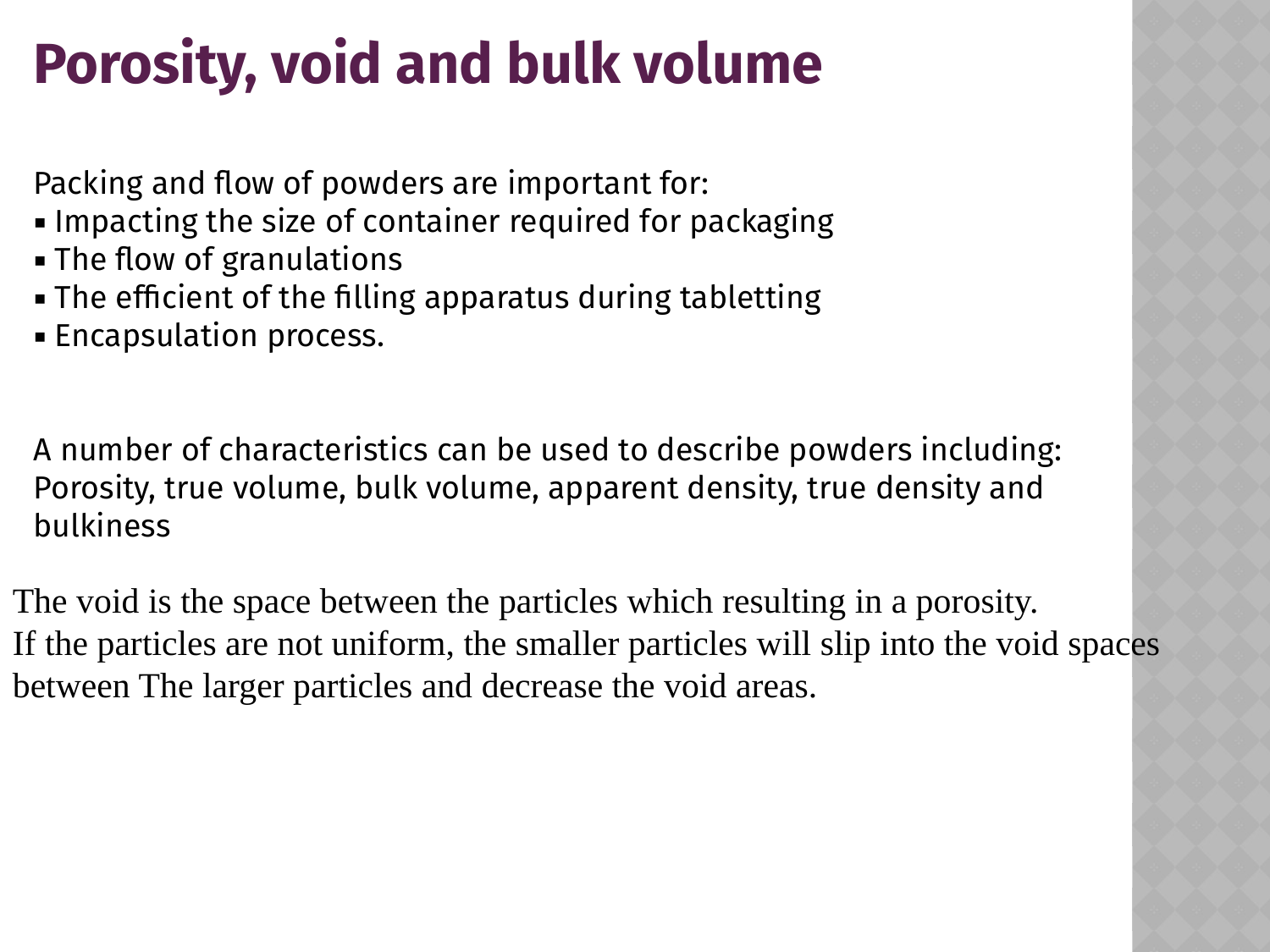

Porosity, void and bulk volume

Packing and flow of powders are important for:
▪ Impacting the size of container required for packaging
▪ The flow of granulations
▪ The efficient of the filling apparatus during tabletting
▪ Encapsulation process.
A number of characteristics can be used to describe powders including:
Porosity, true volume, bulk volume, apparent density, true density and bulkiness
The void is the space between the particles which resulting in a porosity.
If the particles are not uniform, the smaller particles will slip into the void spaces between The larger particles and decrease the void areas.